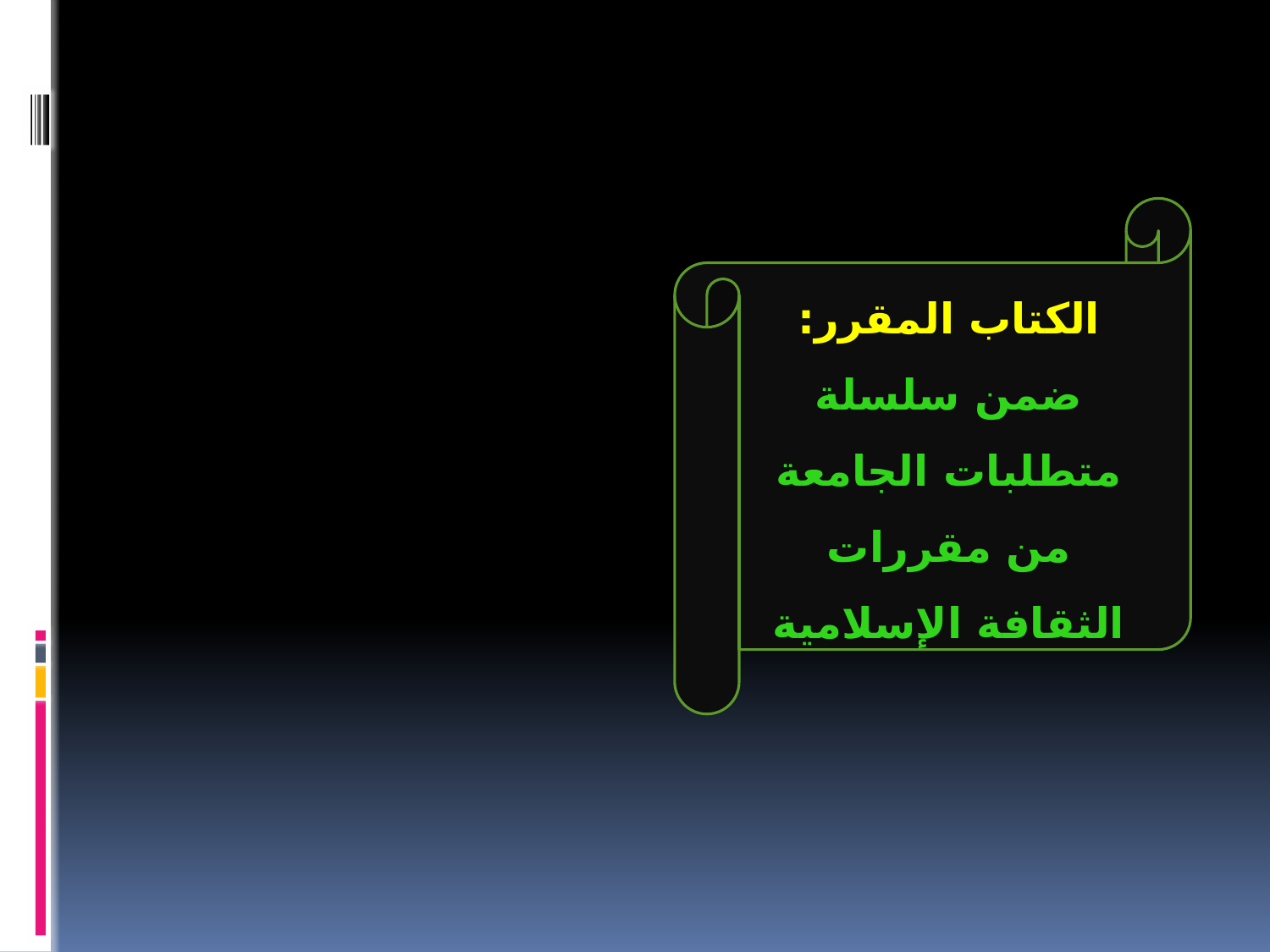

الكتاب المقرر:
ضمن سلسلة متطلبات الجامعة من مقررات الثقافة الإسلامية